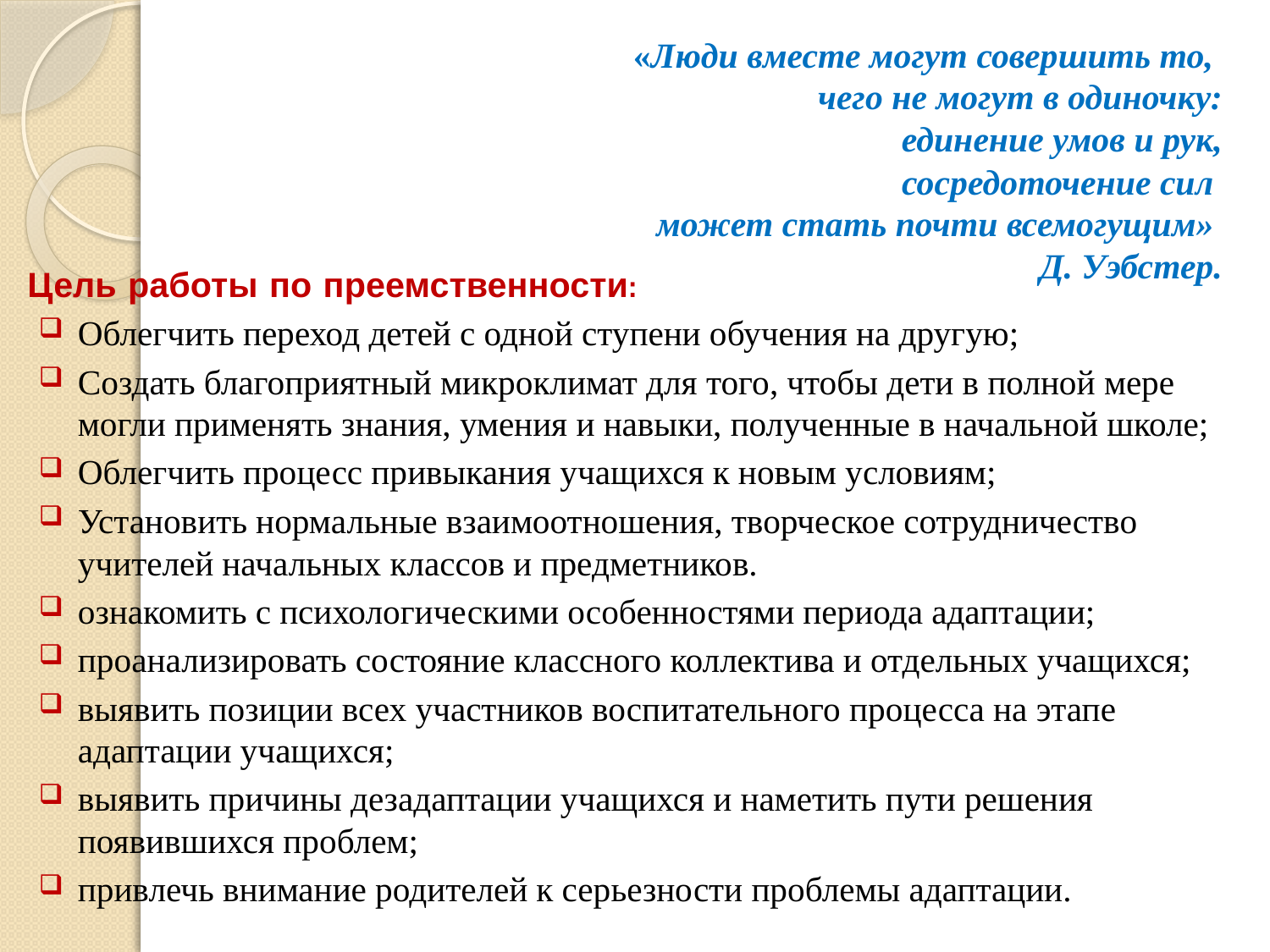

«Люди вместе могут совершить то,
чего не могут в одиночку:
 единение умов и рук,
 сосредоточение сил
может стать почти всемогущим»
Д. Уэбстер.
Цель работы по преемственности:
Облегчить переход детей с одной ступени обучения на другую;
Создать благоприятный микроклимат для того, чтобы дети в полной мере могли применять знания, умения и навыки, полученные в начальной школе;
Облегчить процесс привыкания учащихся к новым условиям;
Установить нормальные взаимоотношения, творческое сотрудничество учителей начальных классов и предметников.
ознакомить с психологическими особенностями периода адаптации;
проанализировать состояние классного коллектива и отдельных учащихся;
выявить позиции всех участников воспитательного процесса на этапе адаптации учащихся;
выявить причины дезадаптации учащихся и наметить пути решения появившихся проблем;
привлечь внимание родителей к серьезности проблемы адаптации.